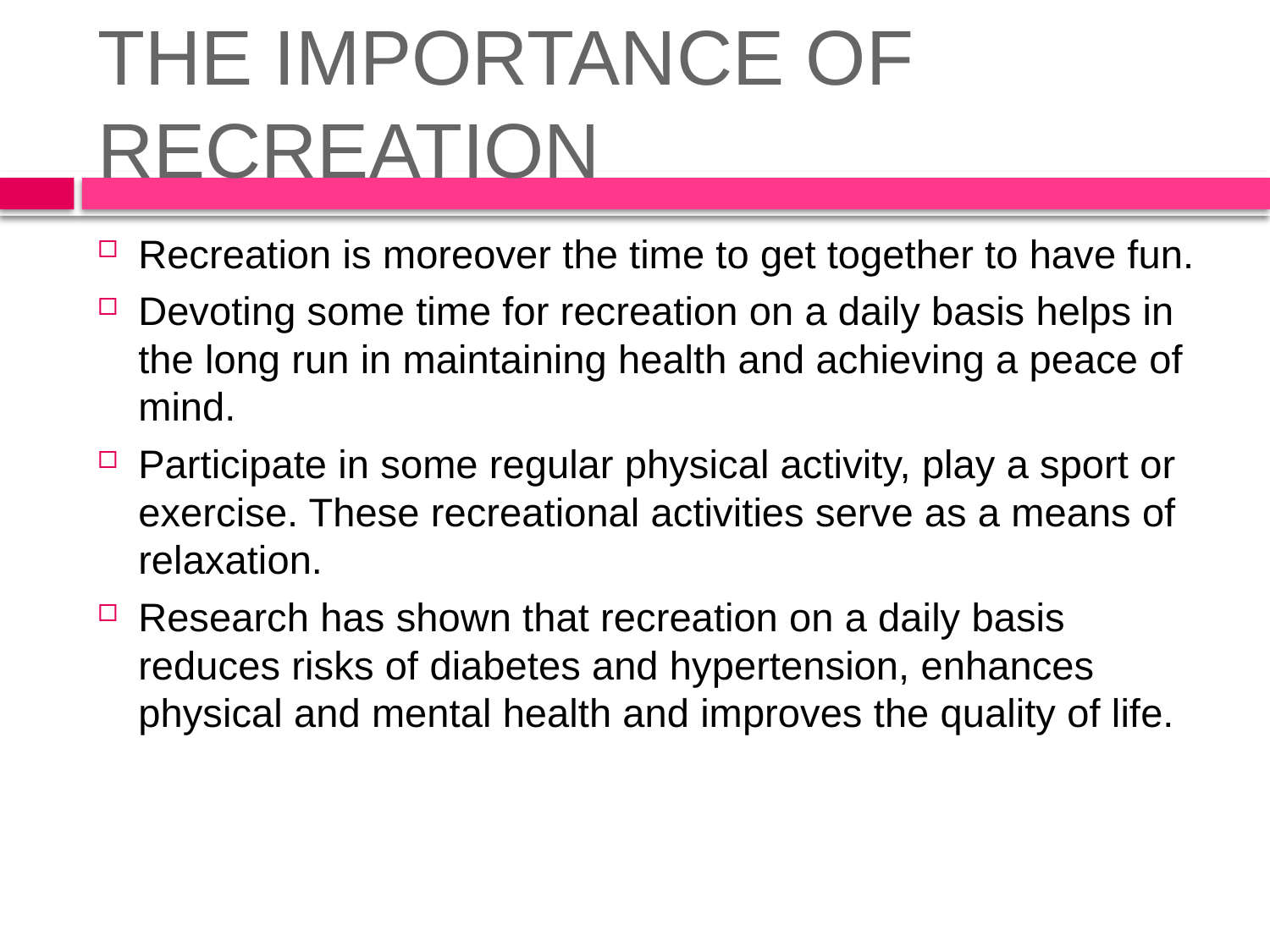

# THE IMPORTANCE OF RECREATION
Recreation is moreover the time to get together to have fun.
Devoting some time for recreation on a daily basis helps in the long run in maintaining health and achieving a peace of mind.
Participate in some regular physical activity, play a sport or exercise. These recreational activities serve as a means of relaxation.
Research has shown that recreation on a daily basis reduces risks of diabetes and hypertension, enhances physical and mental health and improves the quality of life.